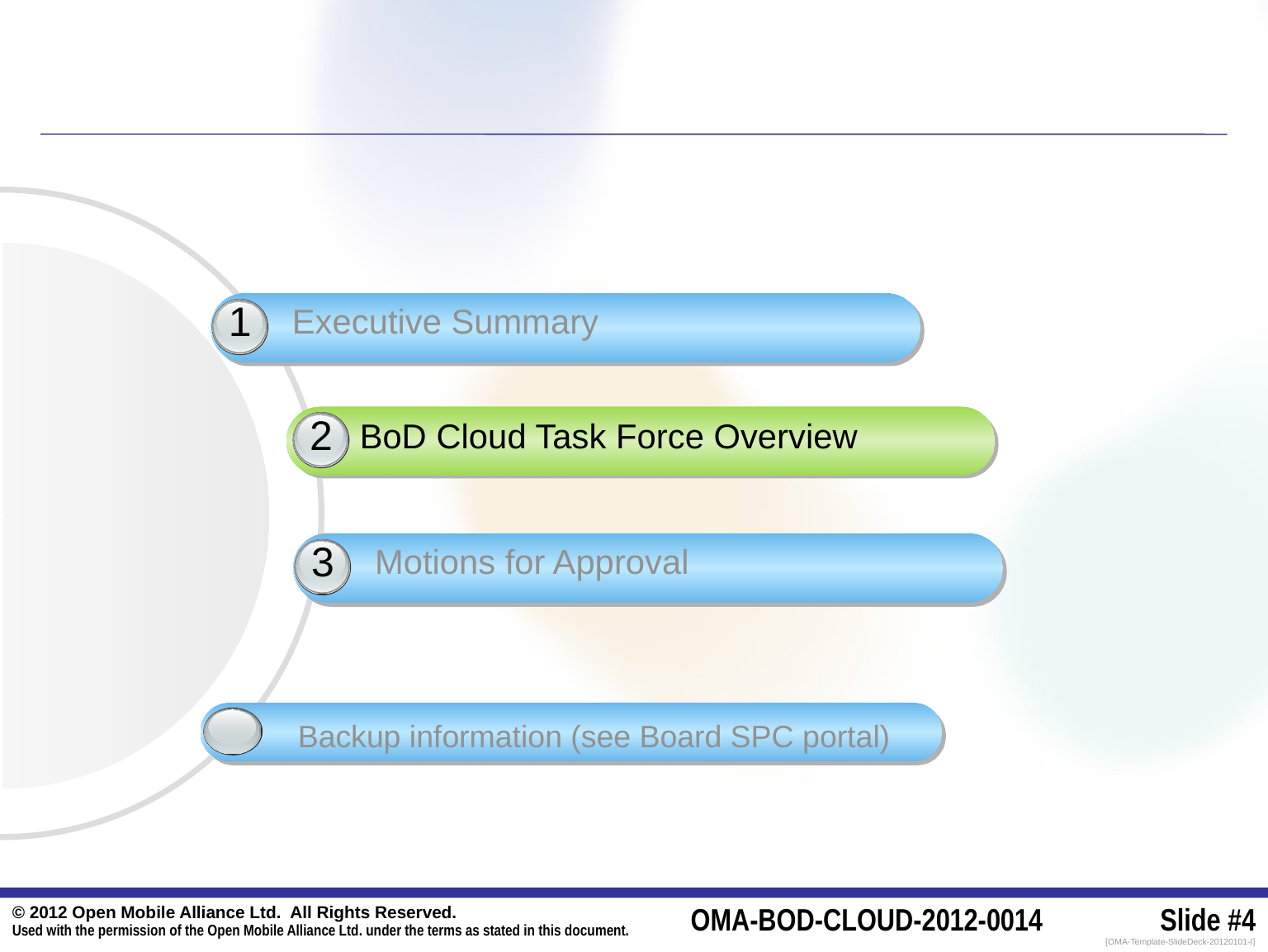

1
Executive Summary

2

 BoD Cloud Task Force Overview

3
Motions for Approval

Backup information (see Board SPC portal)